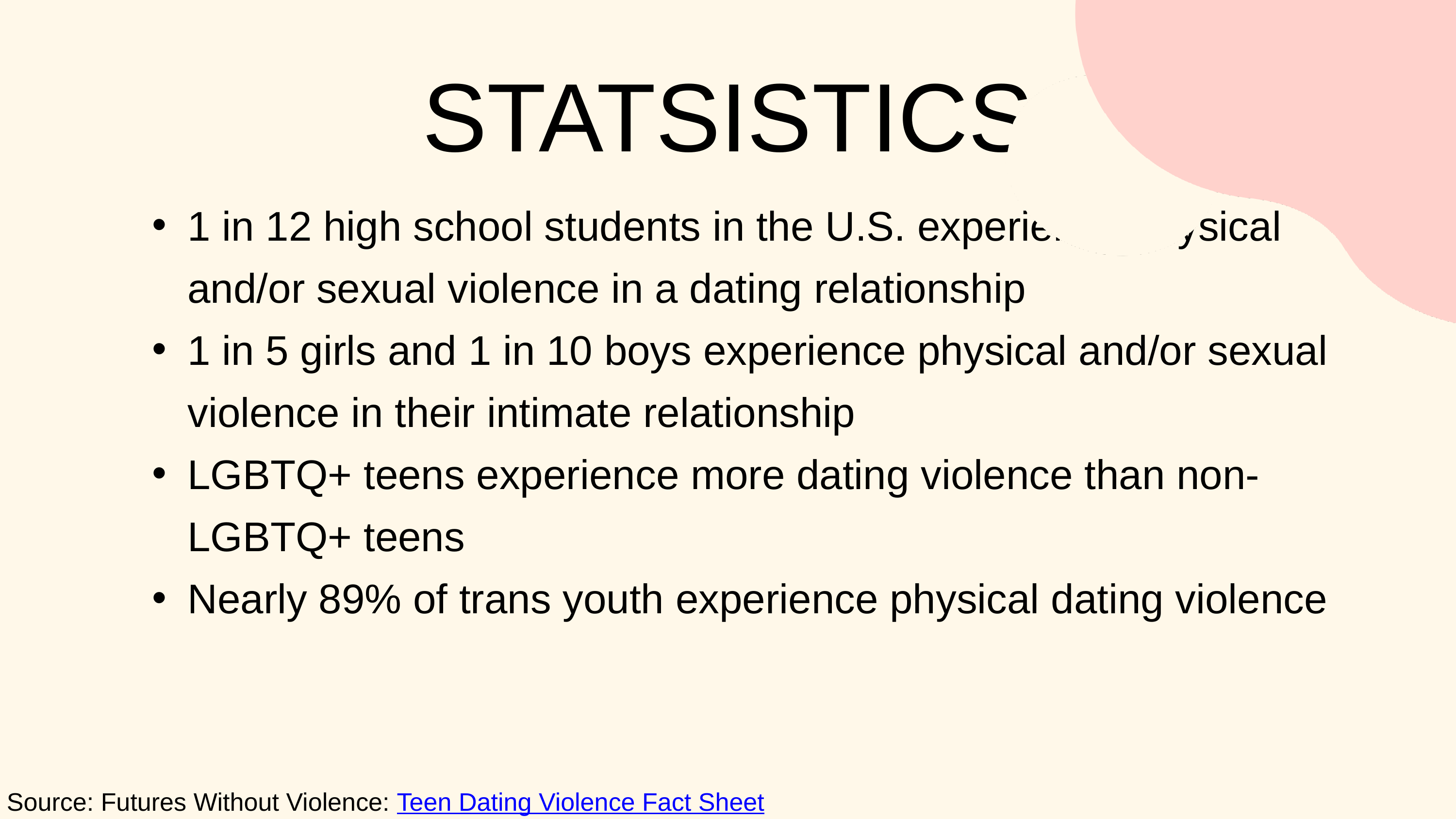

STATSISTICS
1 in 12 high school students in the U.S. experience physical and/or sexual violence in a dating relationship
1 in 5 girls and 1 in 10 boys experience physical and/or sexual violence in their intimate relationship
LGBTQ+ teens experience more dating violence than non-LGBTQ+ teens
Nearly 89% of trans youth experience physical dating violence
Source: Futures Without Violence: Teen Dating Violence Fact Sheet